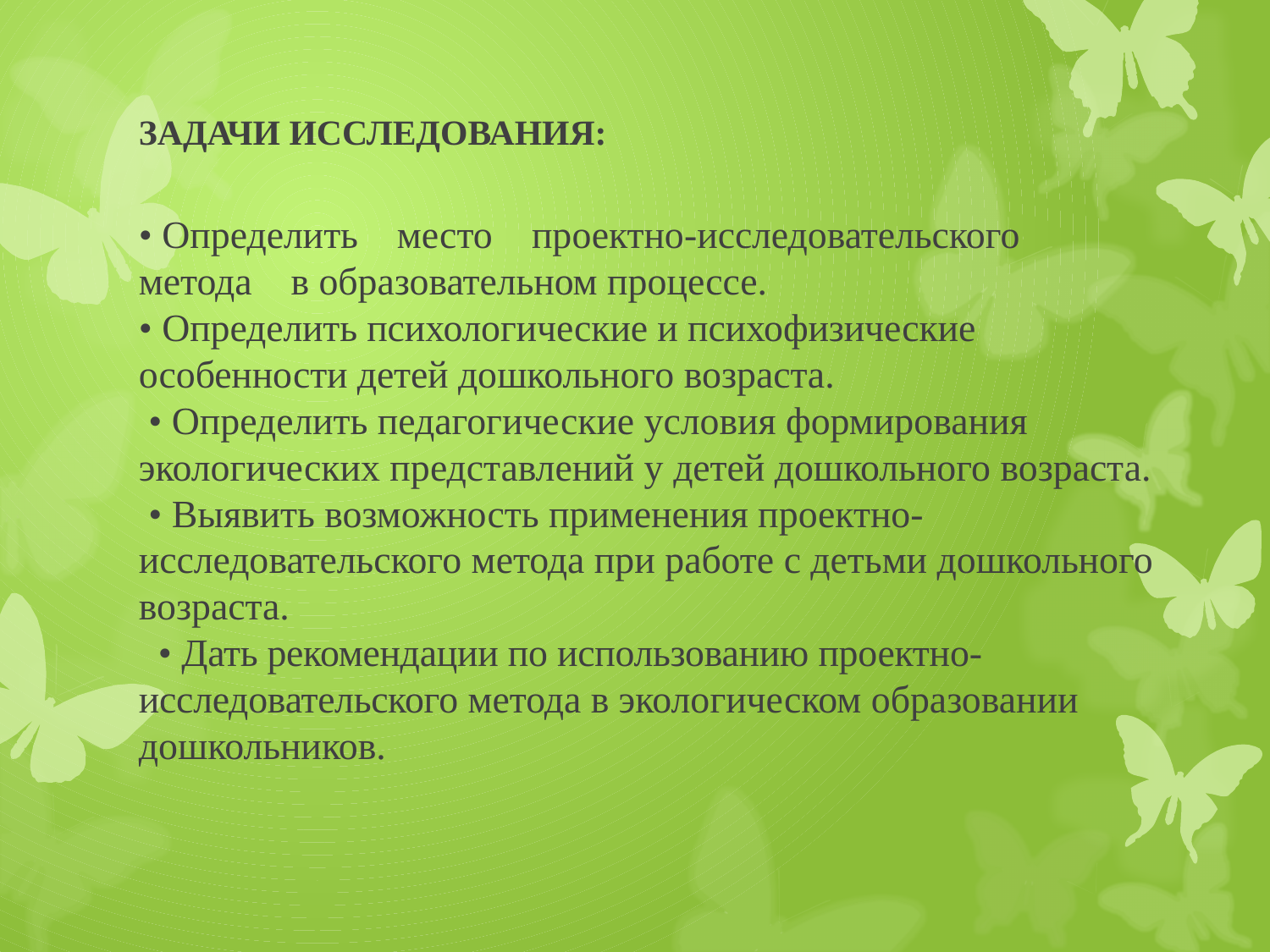

# ЗАДАЧИ ИССЛЕДОВАНИЯ:   • Определить    место    проектно-исследовательского        метода    в образовательном процессе. • Определить психологические и психофизические особенности детей дошкольного возраста. • Определить педагогические условия формирования экологических представлений у детей дошкольного возраста. • Выявить возможность применения проектно-исследовательского метода при работе с детьми дошкольного возраста. • Дать рекомендации по использованию проектно- исследовательского метода в экологическом образовании дошкольников.